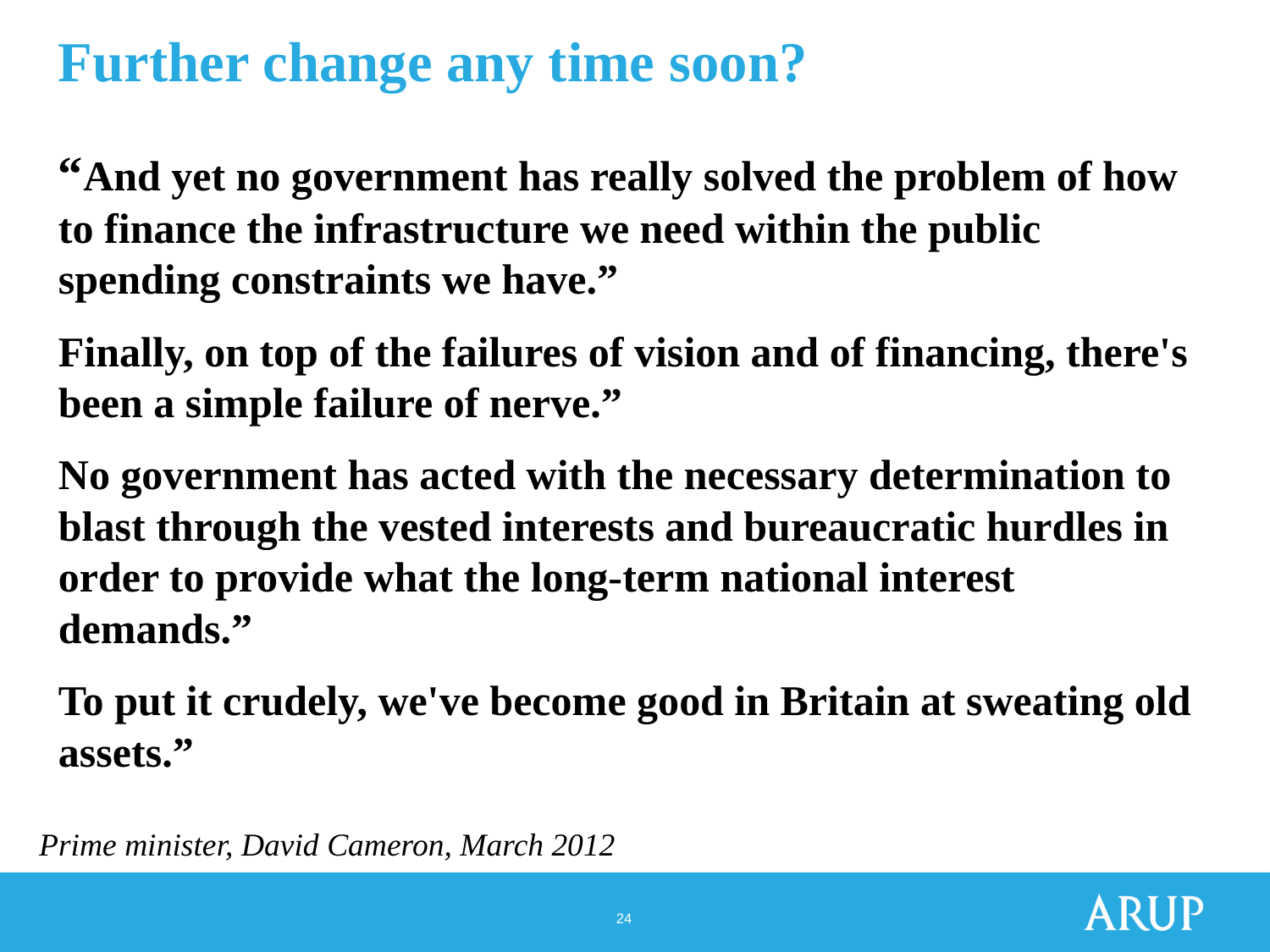

# Further change any time soon?
“And yet no government has really solved the problem of how to finance the infrastructure we need within the public spending constraints we have.”
Finally, on top of the failures of vision and of financing, there's been a simple failure of nerve.”
No government has acted with the necessary determination to blast through the vested interests and bureaucratic hurdles in order to provide what the long-term national interest demands.”
To put it crudely, we've become good in Britain at sweating old assets.”

Prime minister, David Cameron, March 2012